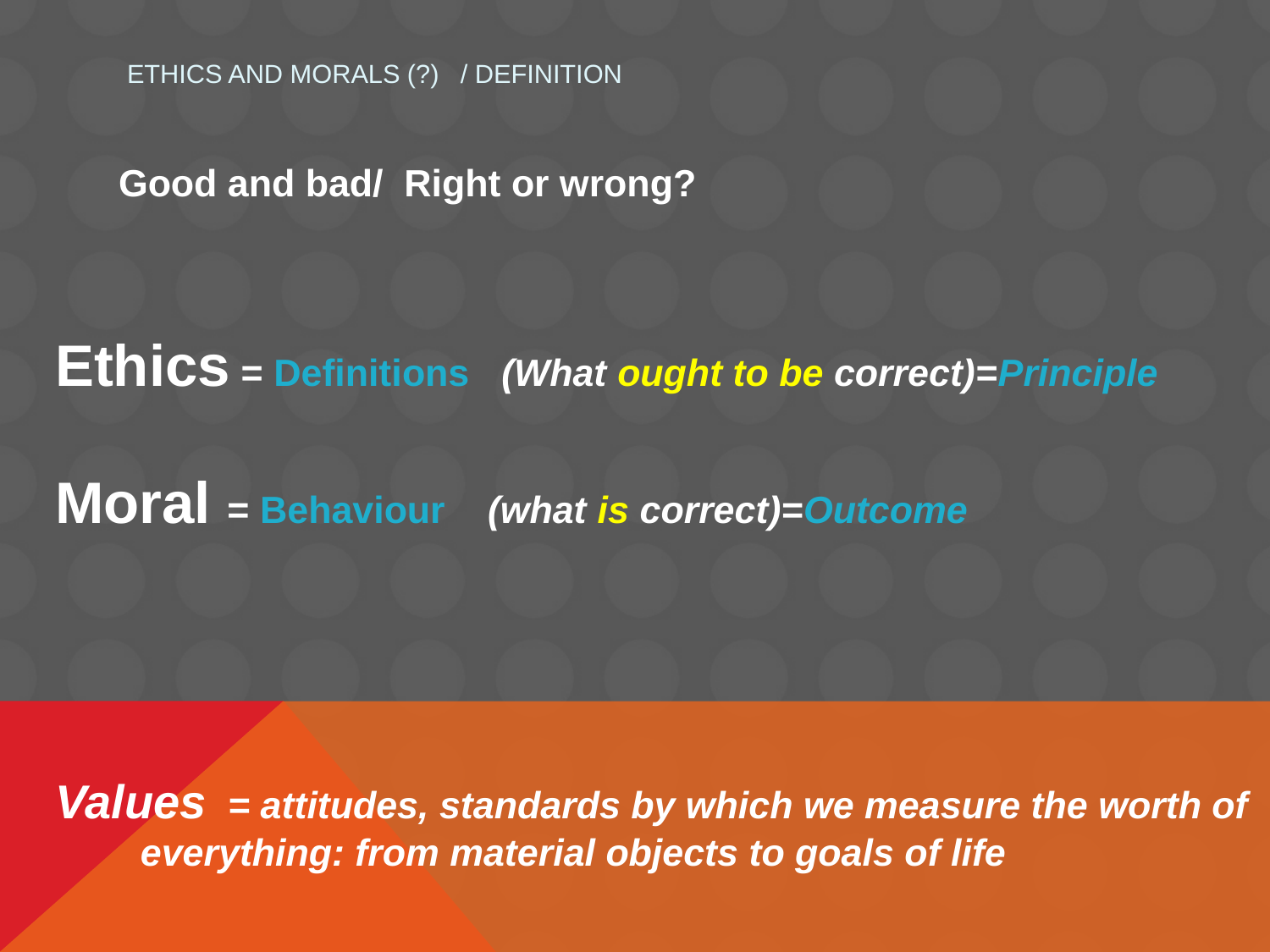

# ETHICS AND MORALS (?)   / DEFINITION
      Good and bad/  Right or wrong?

Ethics = Definitions   (What ought to be correct)=Principle

Moral = Behaviour    (what is correct)=Outcome

Values  = attitudes, standards by which we measure the worth of     everything: from material objects to goals of life